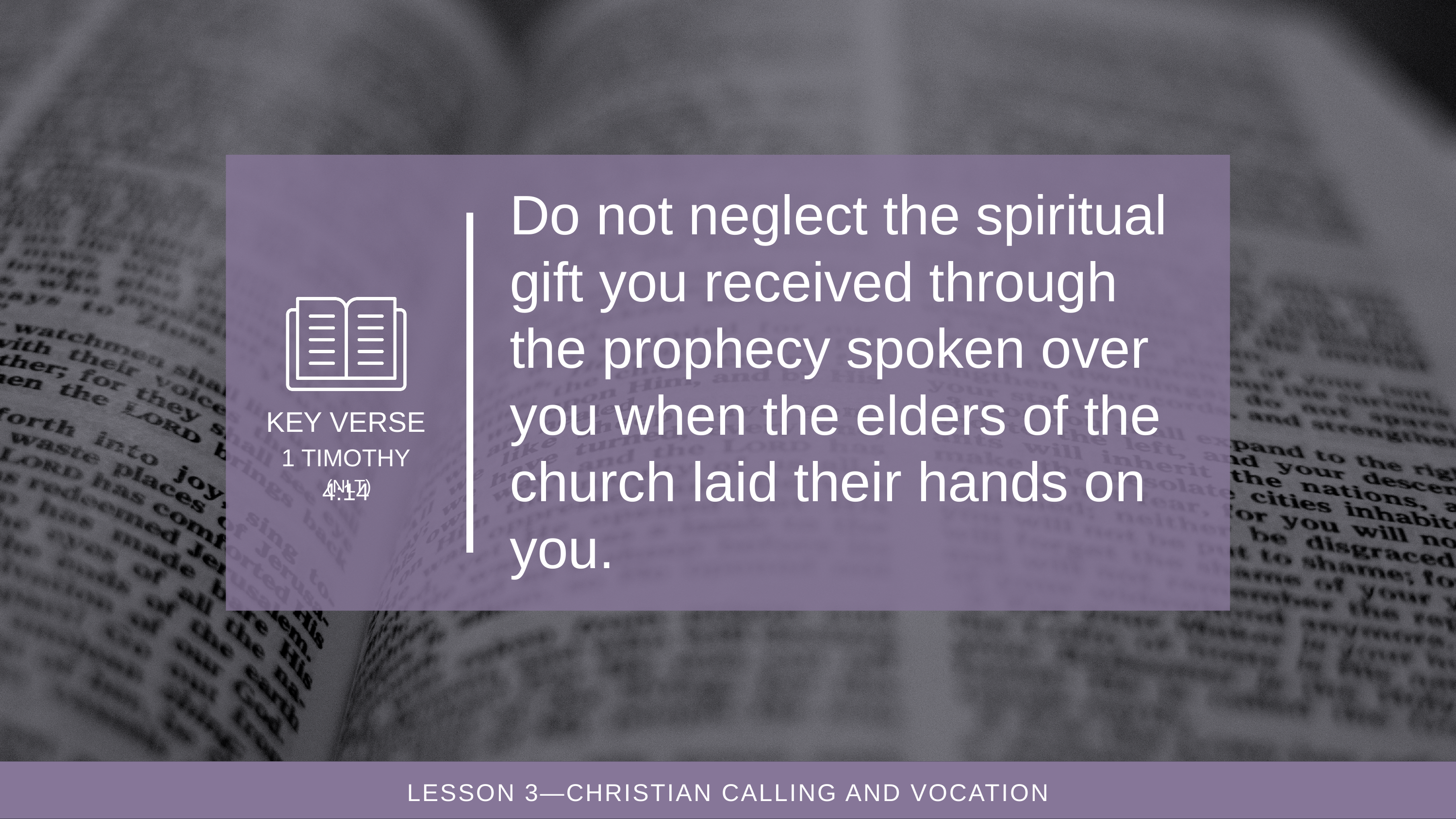

Do not neglect the spiritual gift you received through the prophecy spoken over you when the elders of the church laid their hands on you.
(NLT)